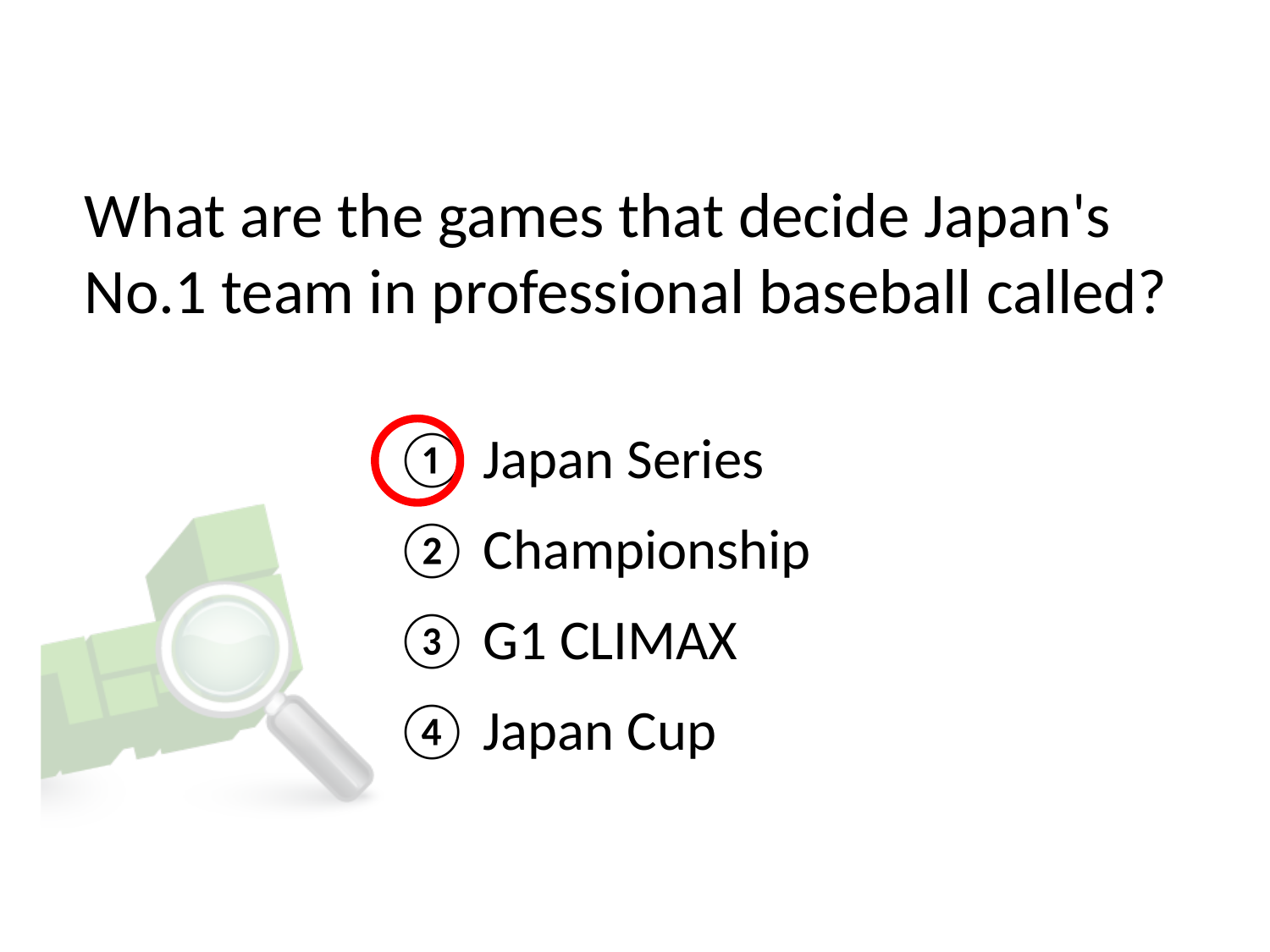

# What are the games that decide Japan's No.1 team in professional baseball called?
① Japan Series
② Championship
③ G1 CLIMAX
④ Japan Cup